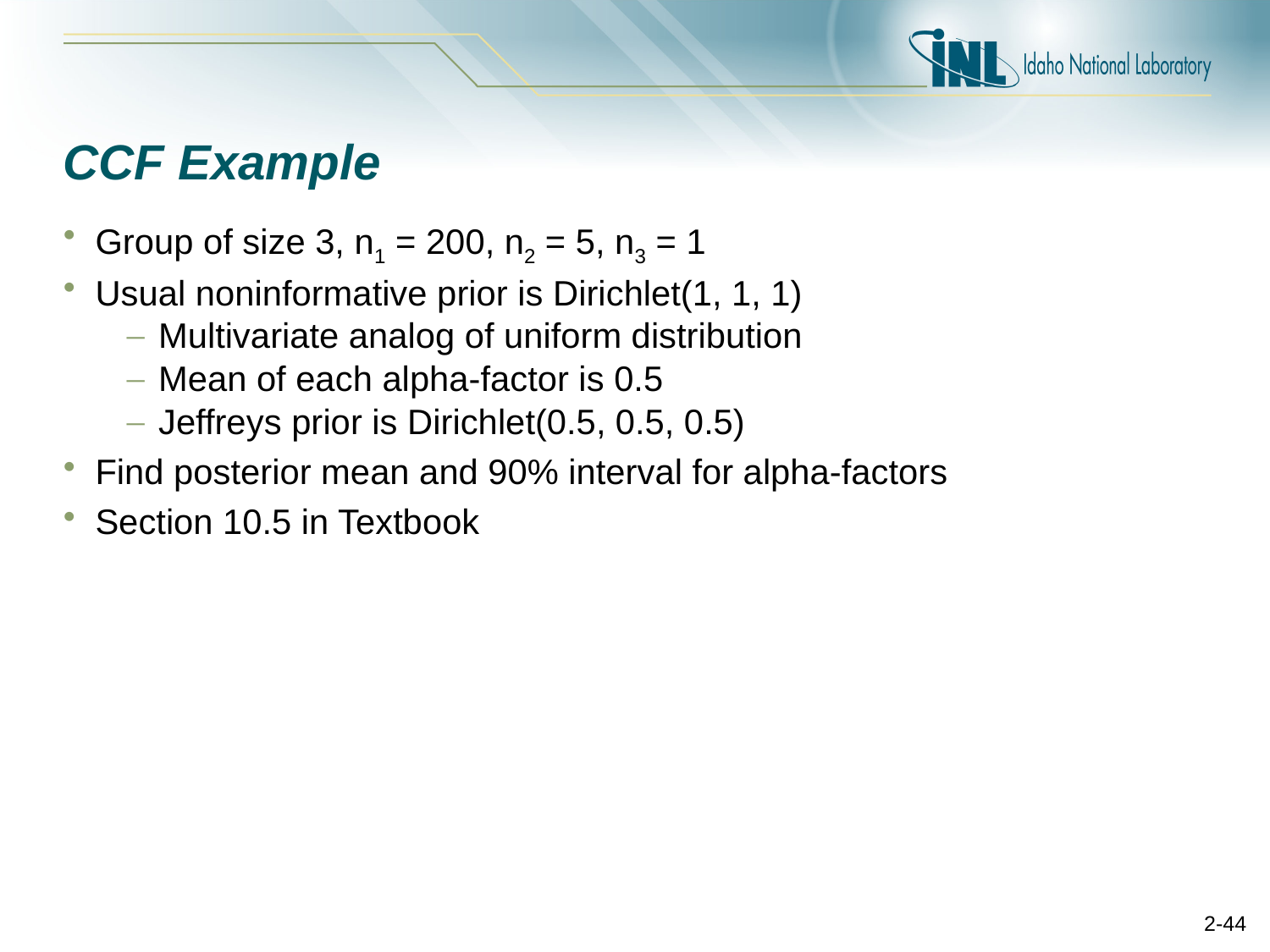

# CCF Example
Group of size 3, n1 = 200, n2 = 5, n3 = 1
Usual noninformative prior is Dirichlet(1, 1, 1)
Multivariate analog of uniform distribution
Mean of each alpha-factor is 0.5
Jeffreys prior is Dirichlet(0.5, 0.5, 0.5)
Find posterior mean and 90% interval for alpha-factors
Section 10.5 in Textbook
2-44